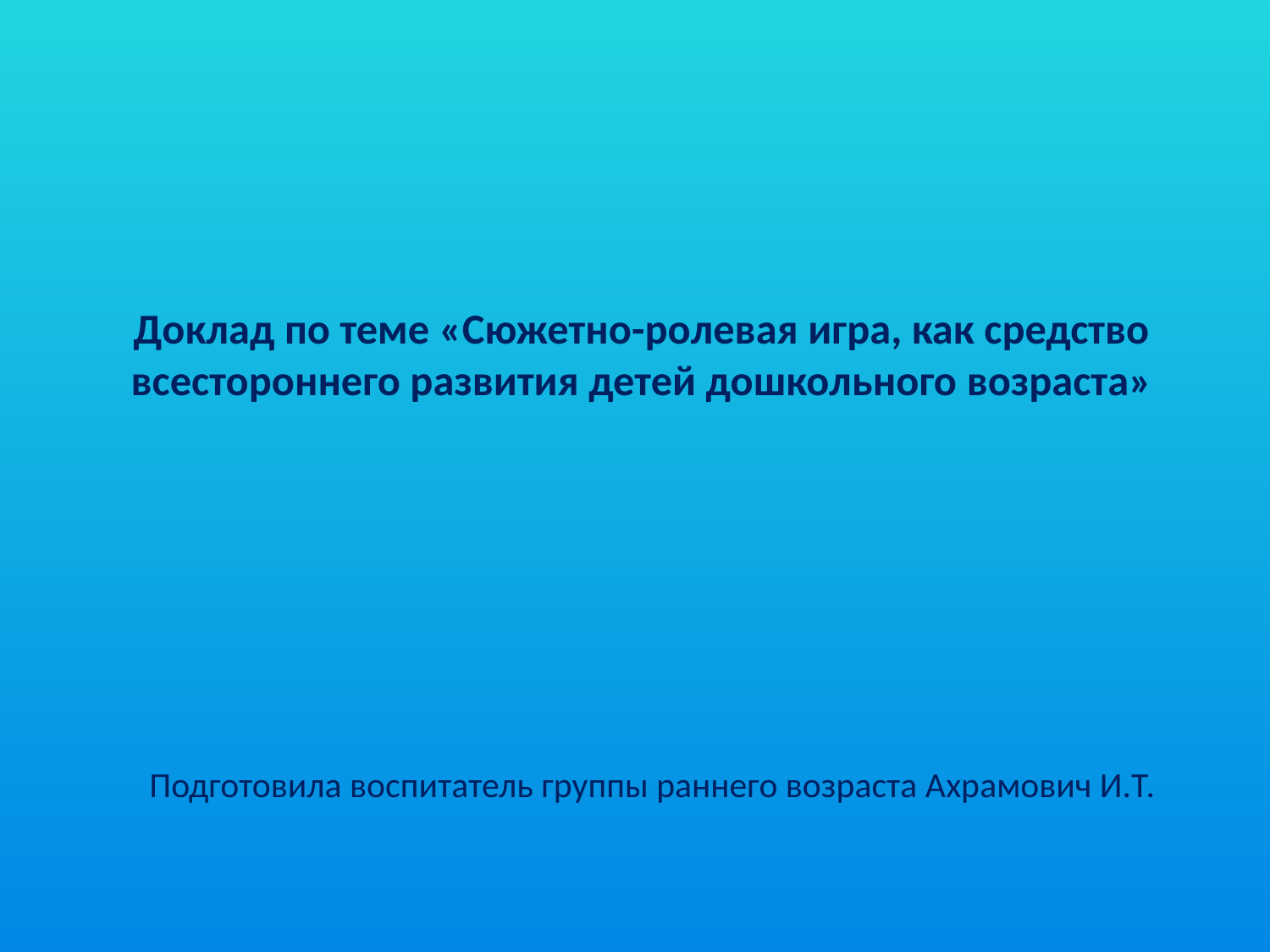

# Доклад по теме «Сюжетно-ролевая игра, как средство всестороннего развития детей дошкольного возраста»
Подготовила воспитатель группы раннего возраста Ахрамович И.Т.